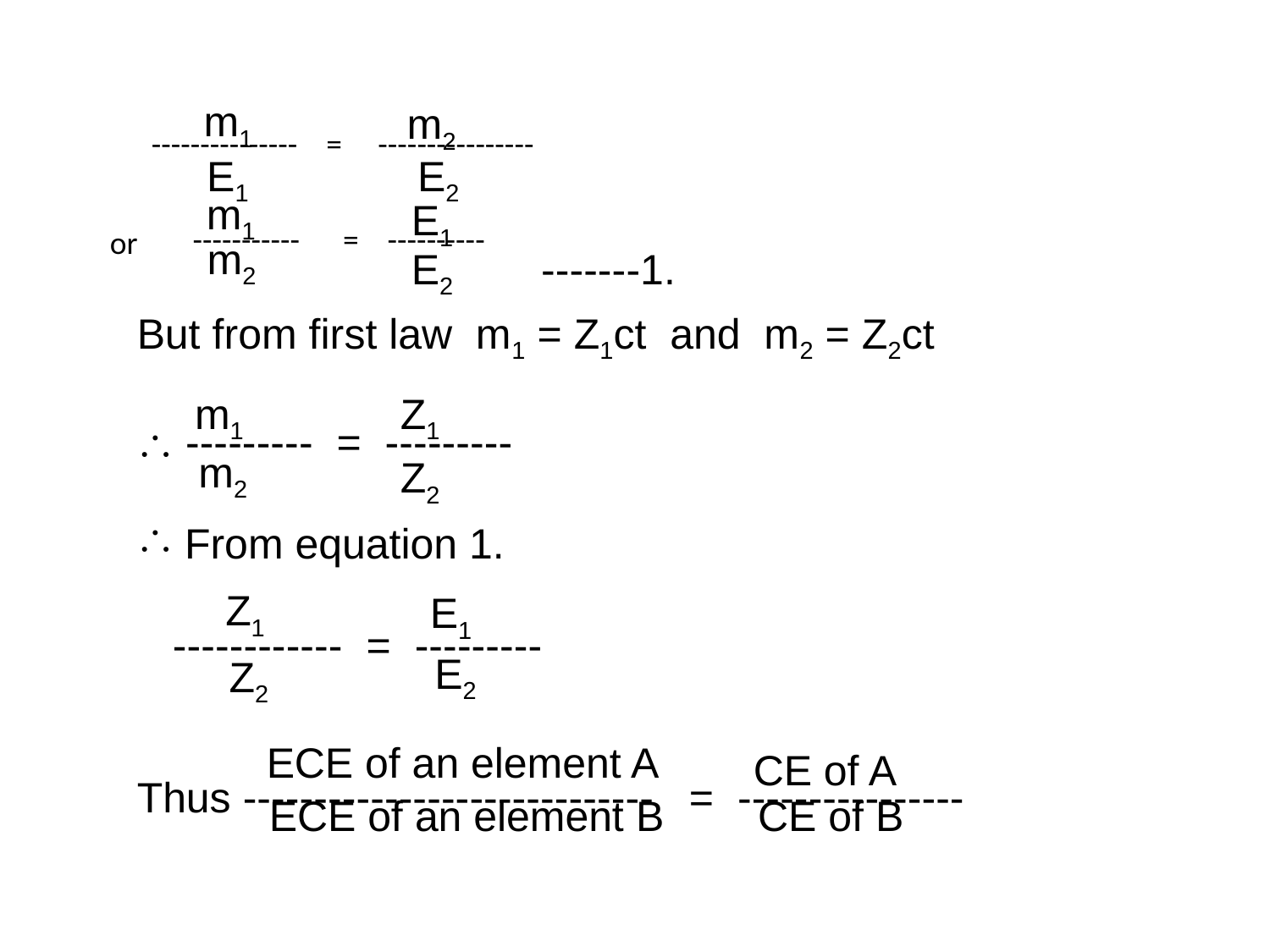

m1
m2
  ---------------    =     ----------------
E2
   E1
 m1
E1
   -----------      =    ----------
or
m2
E2          -------1.
But from first law  m1 = Z1ct  and  m2 = Z2ct

∴ ---------  =  ---------

From equation 1.

   ------------  =  ---------

Thus -----------------------------   =  ----------------

Z1
m1
 m2
Z2
Z1
E1
 E2
 Z2
ECE of an element A
CE of A
  CE of B
ECE of an element B